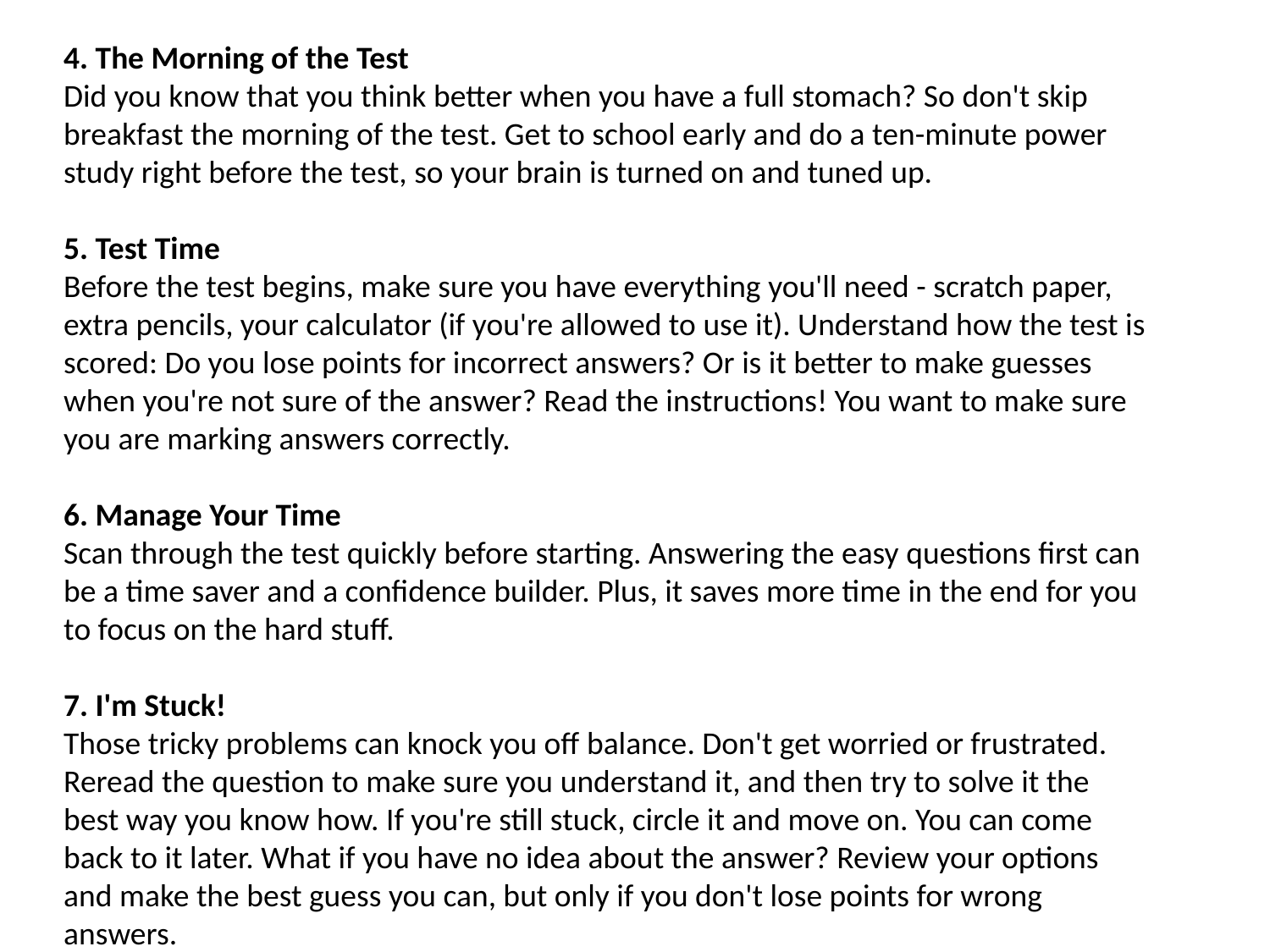

4. The Morning of the Test
Did you know that you think better when you have a full stomach? So don't skip breakfast the morning of the test. Get to school early and do a ten-minute power study right before the test, so your brain is turned on and tuned up.

5. Test Time
Before the test begins, make sure you have everything you'll need - scratch paper, extra pencils, your calculator (if you're allowed to use it). Understand how the test is scored: Do you lose points for incorrect answers? Or is it better to make guesses when you're not sure of the answer? Read the instructions! You want to make sure you are marking answers correctly.

6. Manage Your Time
Scan through the test quickly before starting. Answering the easy questions first can be a time saver and a confidence builder. Plus, it saves more time in the end for you to focus on the hard stuff.

7. I'm Stuck!
Those tricky problems can knock you off balance. Don't get worried or frustrated. Reread the question to make sure you understand it, and then try to solve it the best way you know how. If you're still stuck, circle it and move on. You can come back to it later. What if you have no idea about the answer? Review your options and make the best guess you can, but only if you don't lose points for wrong answers.